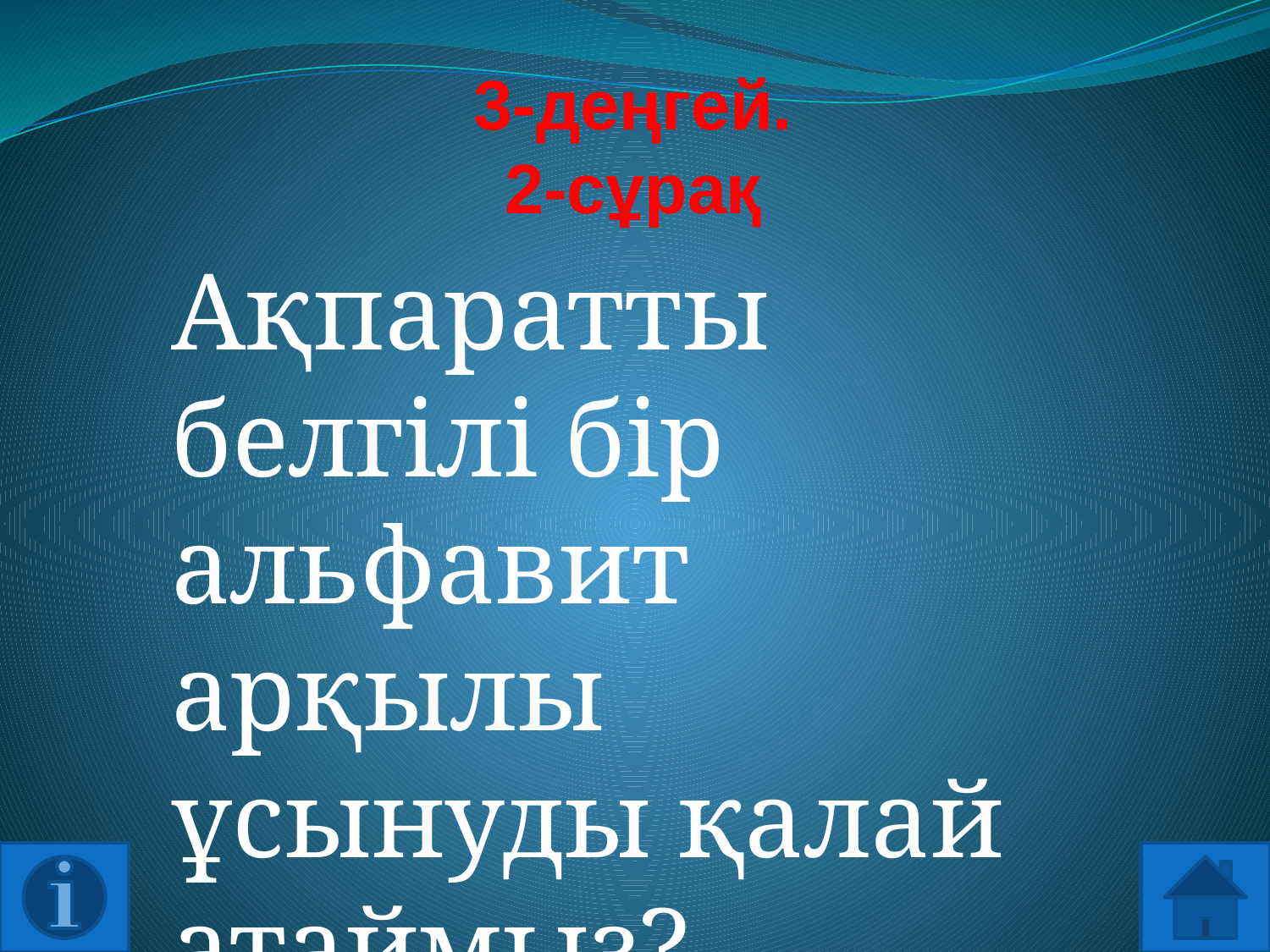

# 3-деңгей. 2-сұрақ
Ақпаратты белгілі бір альфавит арқылы ұсынуды қалай атаймыз?